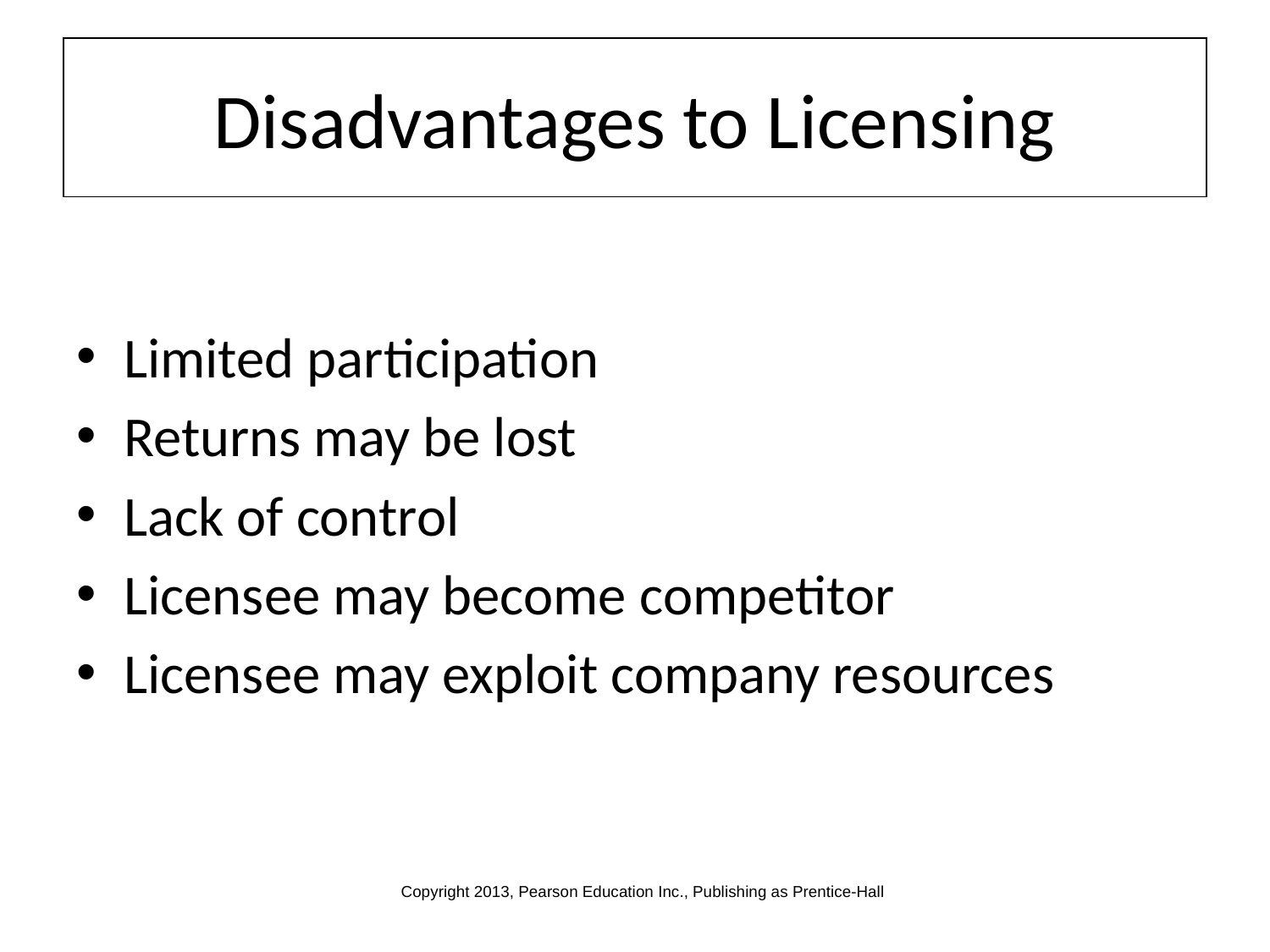

# Disadvantages to Licensing
Limited participation
Returns may be lost
Lack of control
Licensee may become competitor
Licensee may exploit company resources

Copyright 2013, Pearson Education Inc., Publishing as Prentice-Hall